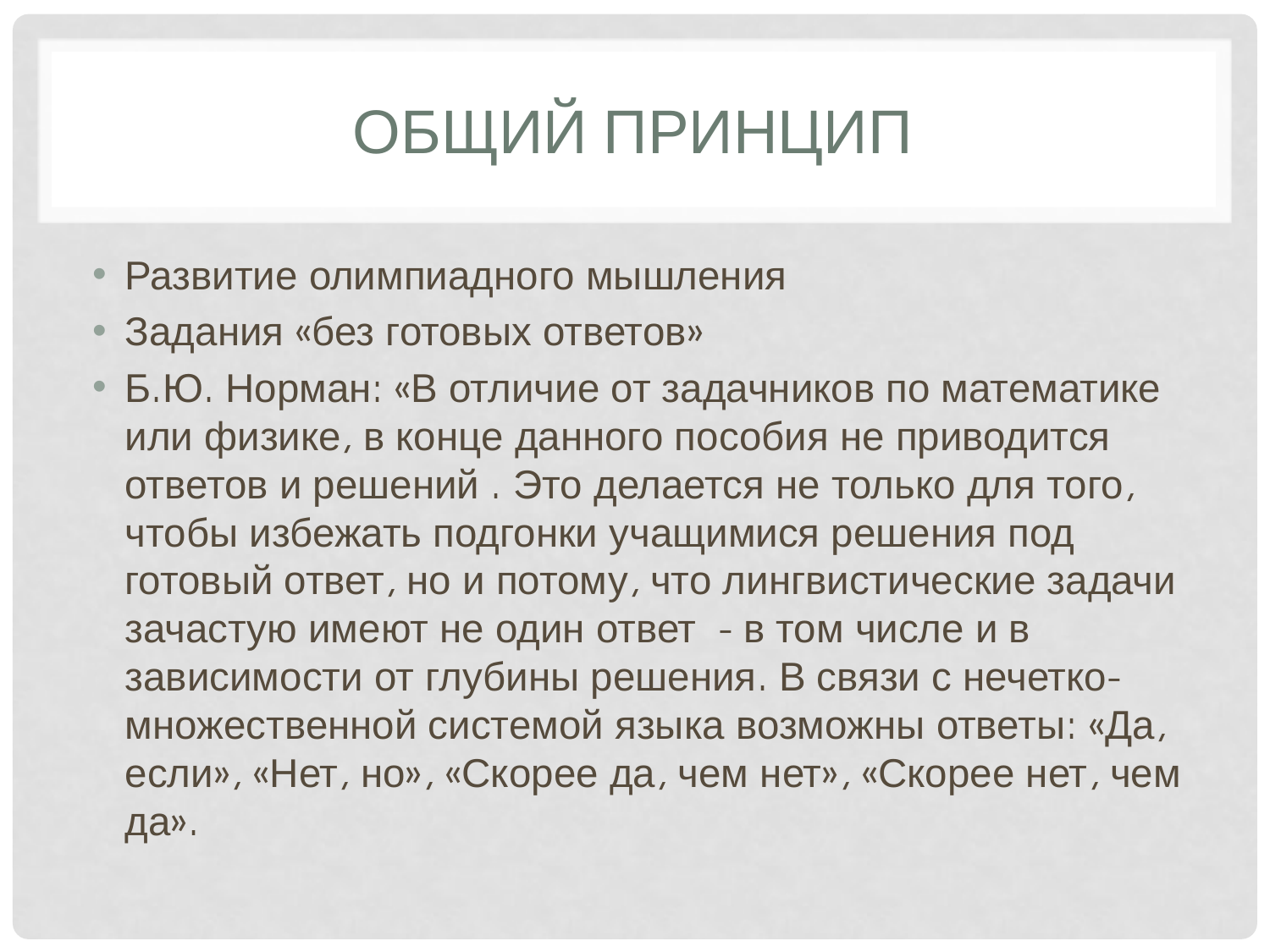

# Общий принцип
Развитие олимпиадного мышления
Задания «без готовых ответов»
Б.Ю. Норман: «В отличие от задачников по математике или физике, в конце данного пособия не приводится ответов и решений . Это делается не только для того, чтобы избежать подгонки учащимися решения под готовый ответ, но и потому, что лингвистические задачи зачастую имеют не один ответ  - в том числе и в зависимости от глубины решения. В связи с нечетко-множественной системой языка возможны ответы: «Да, если», «Нет, но», «Скорее да, чем нет», «Скорее нет, чем да».